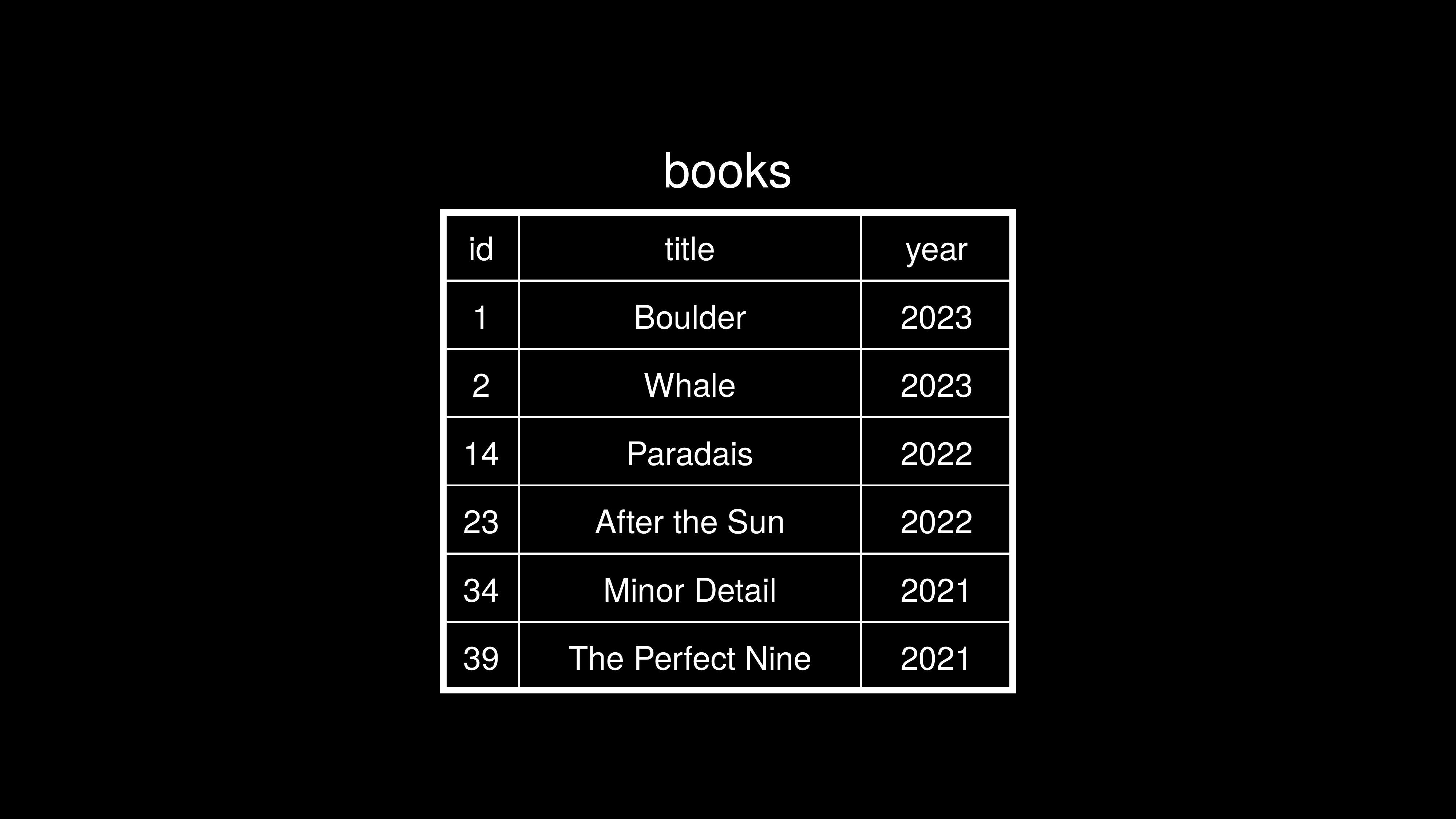

books
| id | title | year |
| --- | --- | --- |
| 1 | Boulder | 2023 |
| 2 | Whale | 2023 |
| 14 | Paradais | 2022 |
| 23 | After the Sun | 2022 |
| 34 | Minor Detail | 2021 |
| 39 | The Perfect Nine | 2021 |